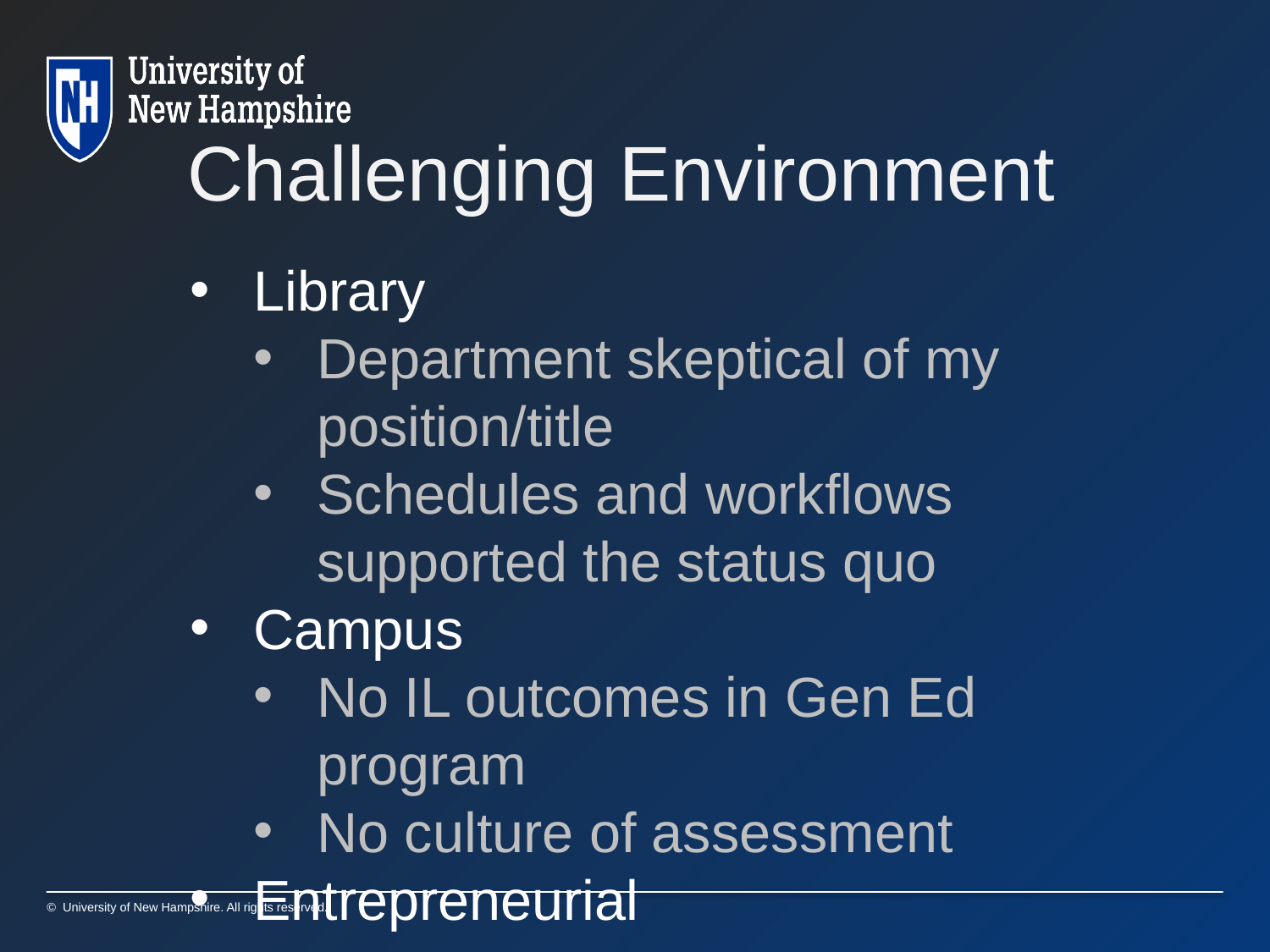

# Challenging Environment
Library
Department skeptical of my position/title
Schedules and workflows supported the status quo
Campus
No IL outcomes in Gen Ed program
No culture of assessment
Entrepreneurial